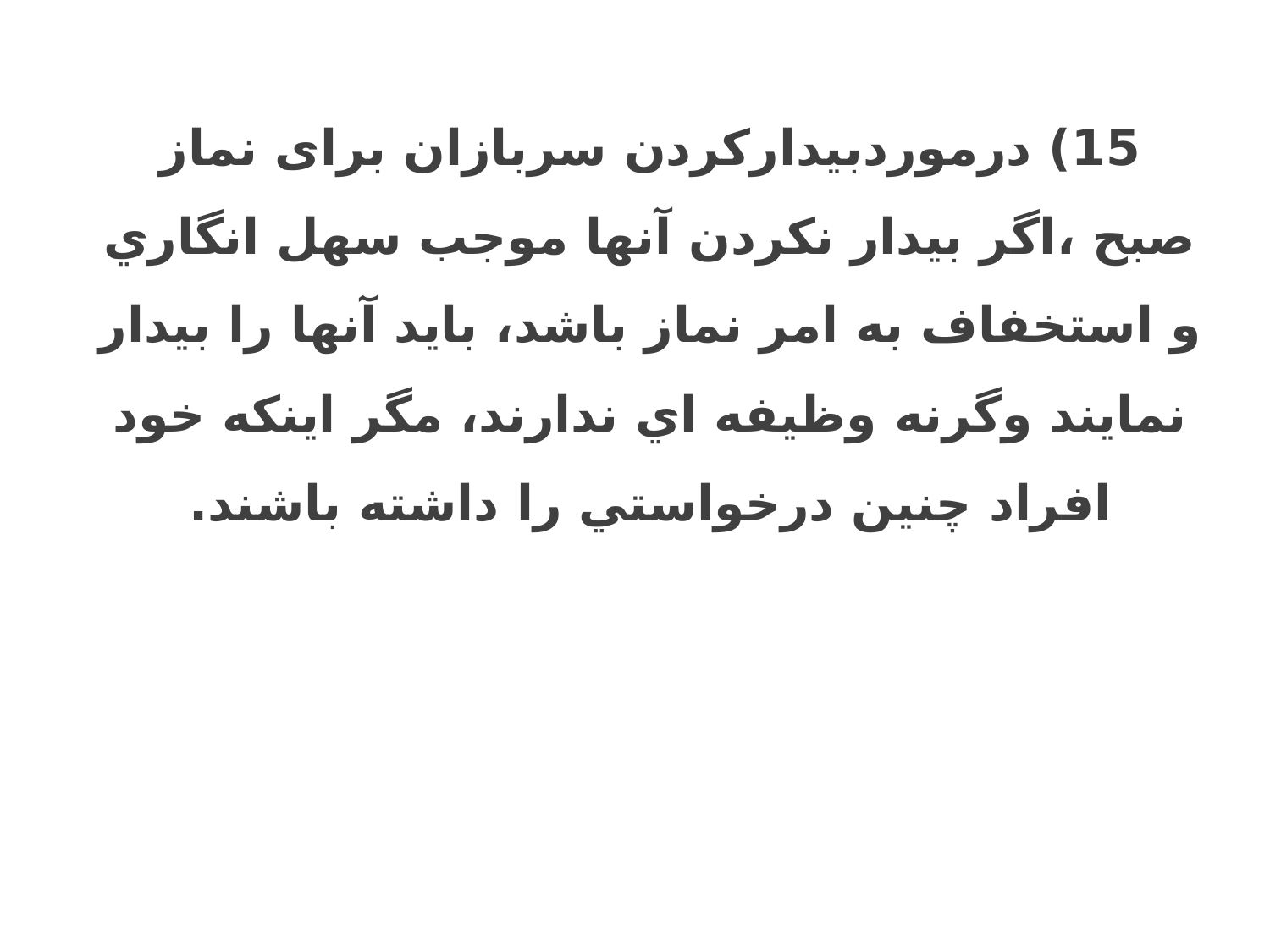

15) درموردبیدارکردن سربازان برای نماز صبح ،اگر بيدار نكردن آنها موجب سهل انگاري و استخفاف به امر نماز باشد، بايد آنها را بيدار نمايند وگرنه وظيفه اي ندارند، مگر اينكه خود افراد چنين درخواستي را داشته باشند.